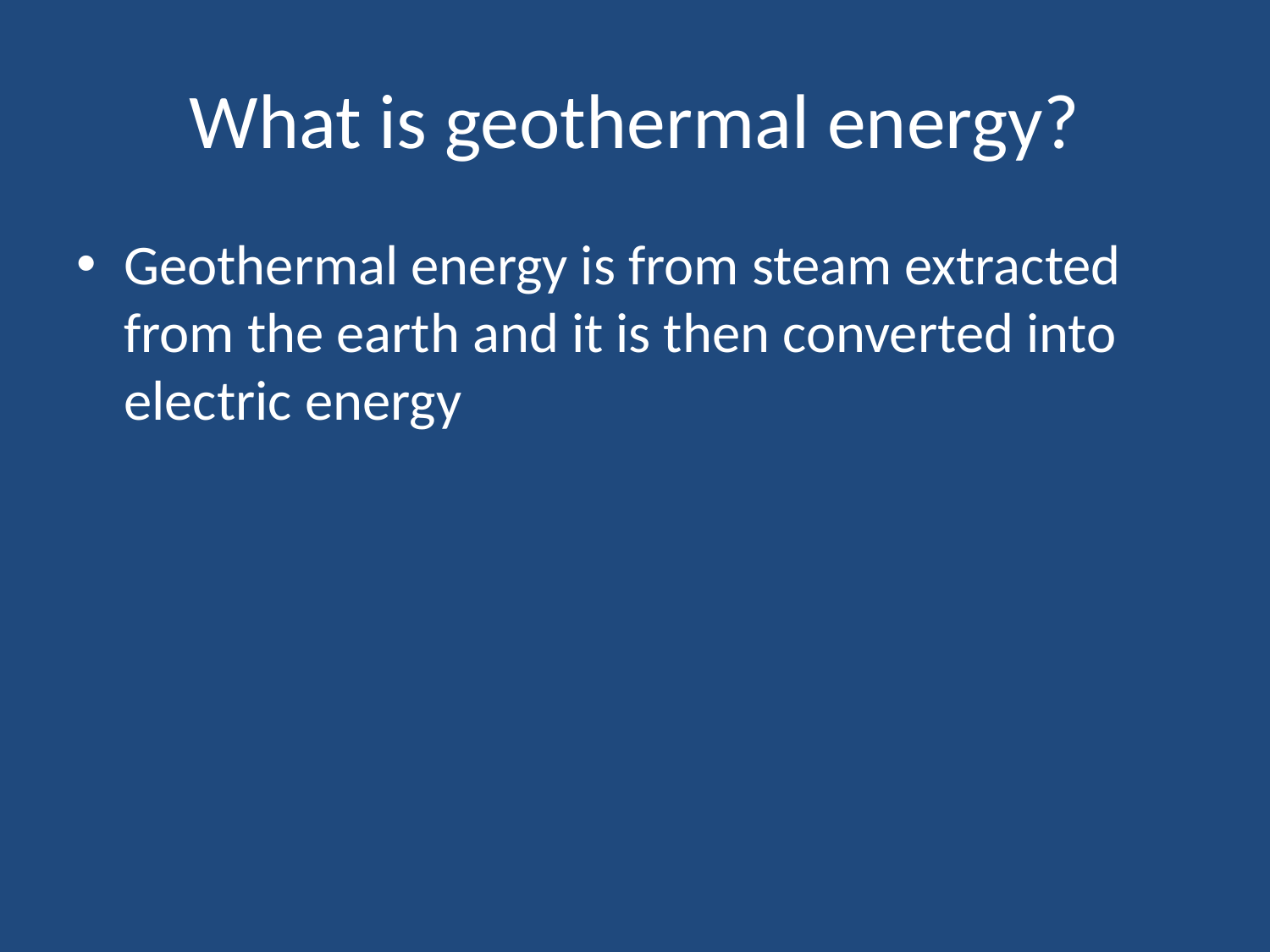

# What is geothermal energy?
Geothermal energy is from steam extracted from the earth and it is then converted into electric energy